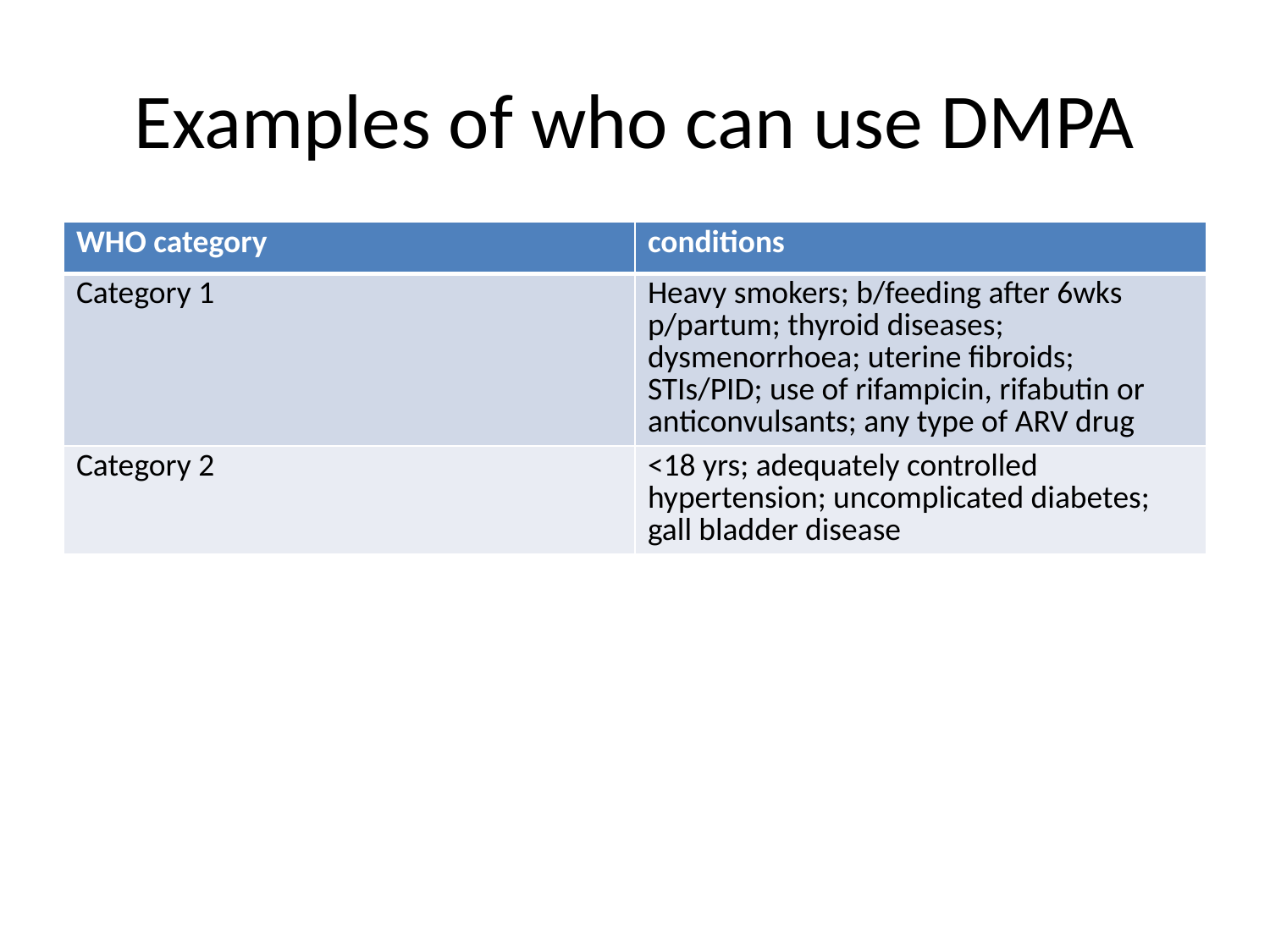

# Examples of who can use DMPA
| WHO category | conditions |
| --- | --- |
| Category 1 | Heavy smokers; b/feeding after 6wks p/partum; thyroid diseases; dysmenorrhoea; uterine fibroids; STIs/PID; use of rifampicin, rifabutin or anticonvulsants; any type of ARV drug |
| Category 2 | <18 yrs; adequately controlled hypertension; uncomplicated diabetes; gall bladder disease |